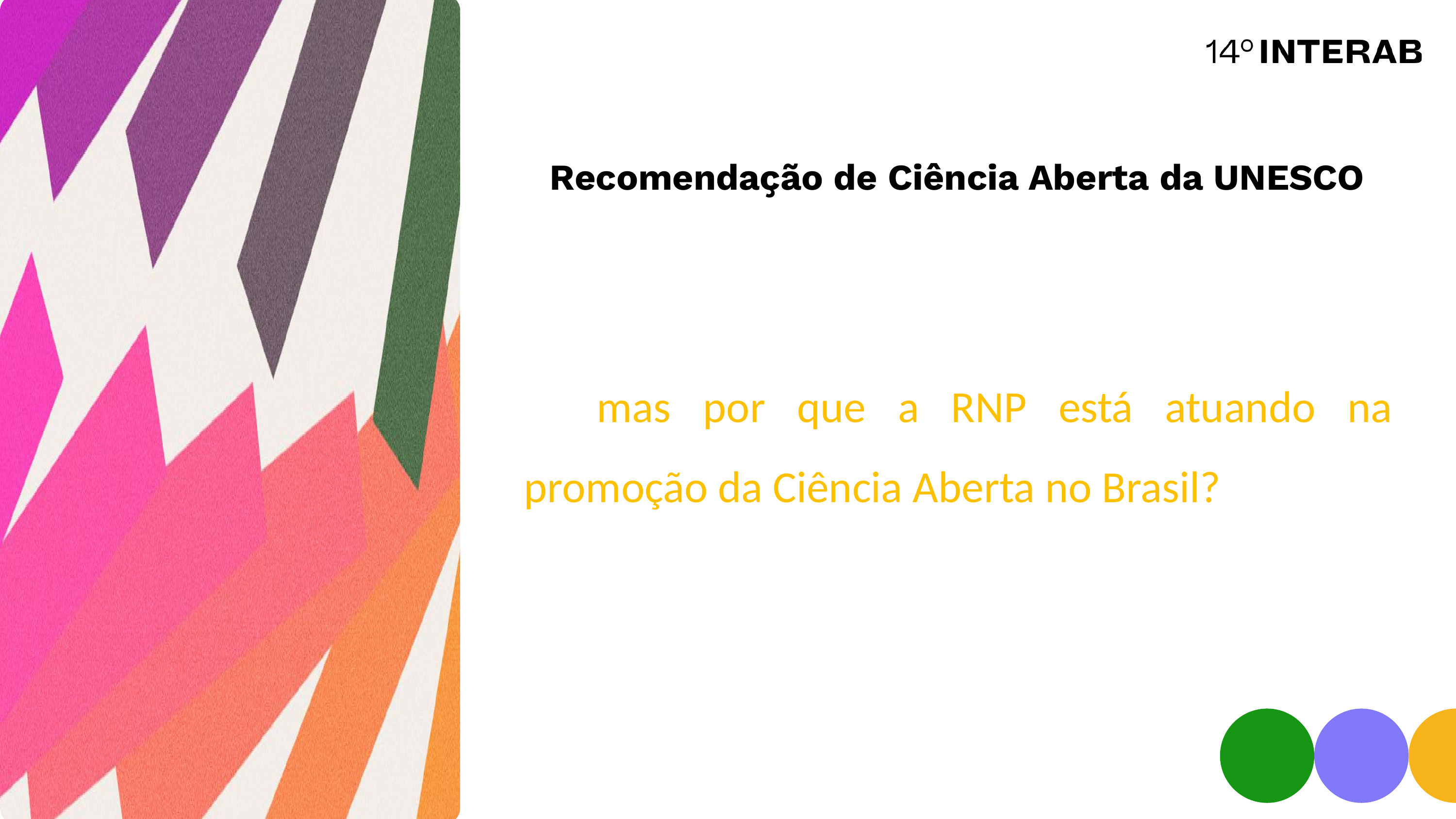

Recomendação de Ciência Aberta da UNESCO

	mas por que a RNP está atuando na promoção da Ciência Aberta no Brasil?